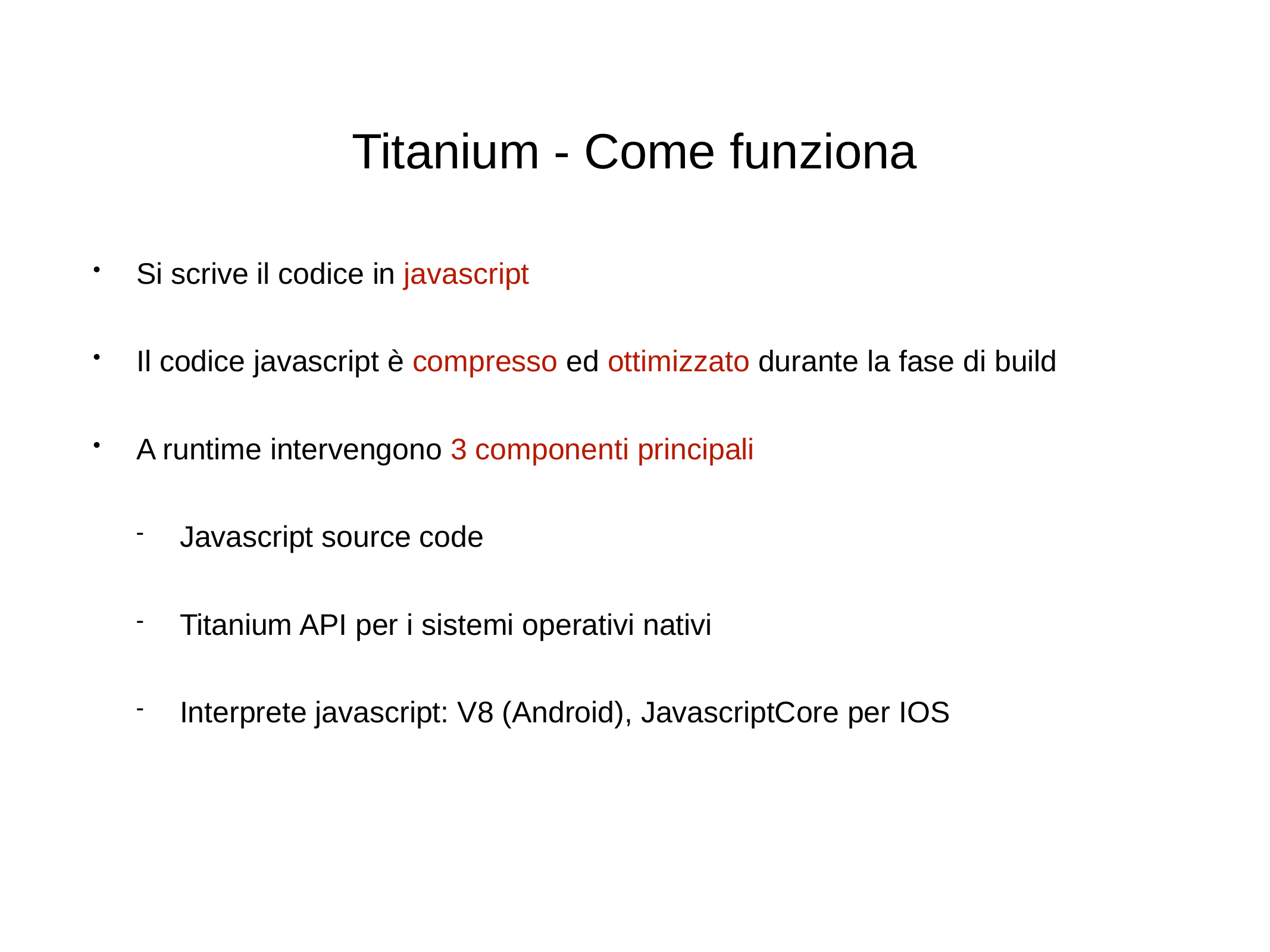

# Titanium - Come funziona
Si scrive il codice in javascript
Il codice javascript è compresso ed ottimizzato durante la fase di build
A runtime intervengono 3 componenti principali
Javascript source code
Titanium API per i sistemi operativi nativi
Interprete javascript: V8 (Android), JavascriptCore per IOS